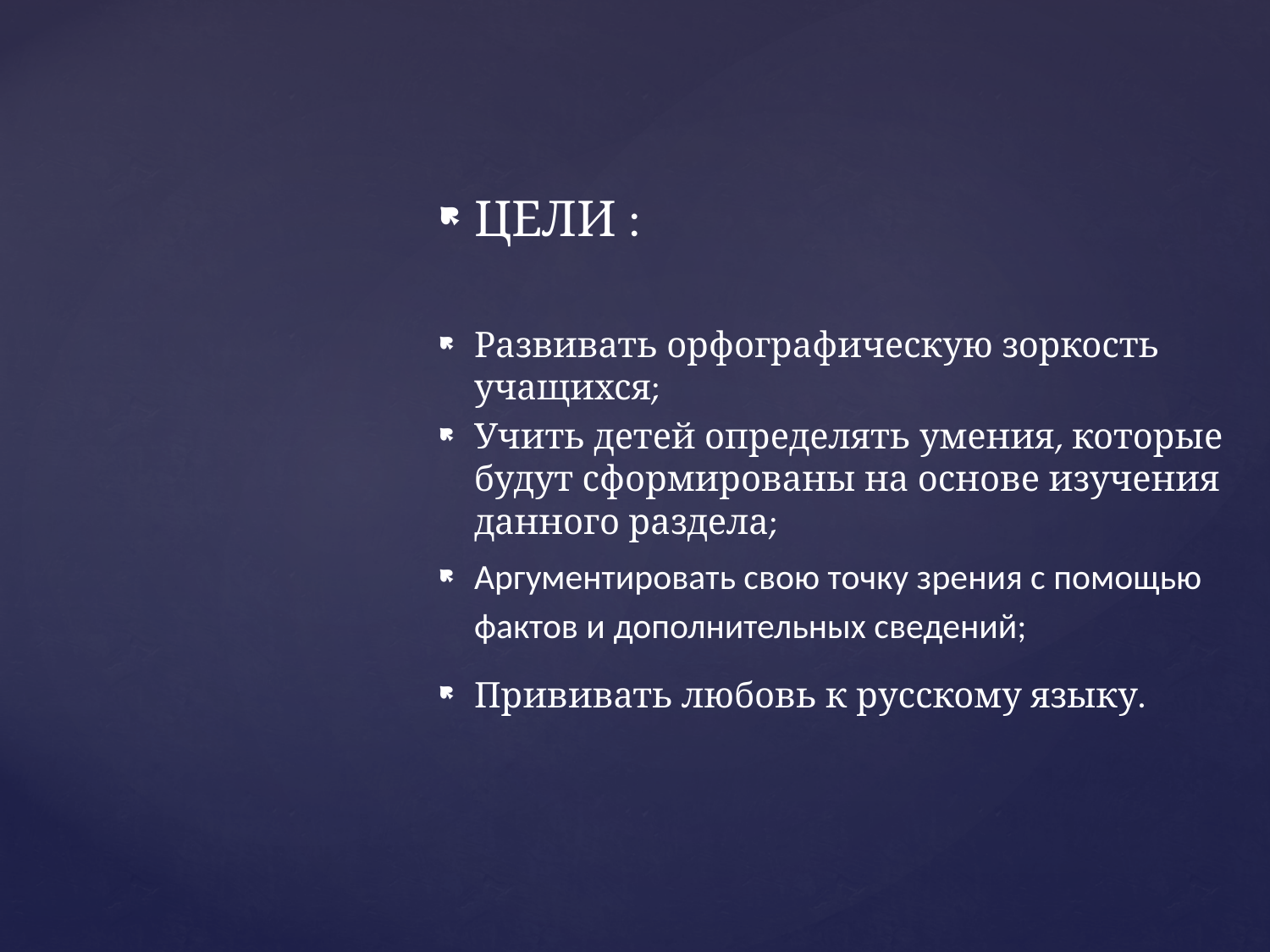

ЦЕЛИ :

Развивать орфографическую зоркость учащихся;
Учить детей определять умения, которые будут сформированы на основе изучения данного раздела;
Аргументировать свою точку зрения с помощью фактов и дополнительных сведений;
Прививать любовь к русскому языку.